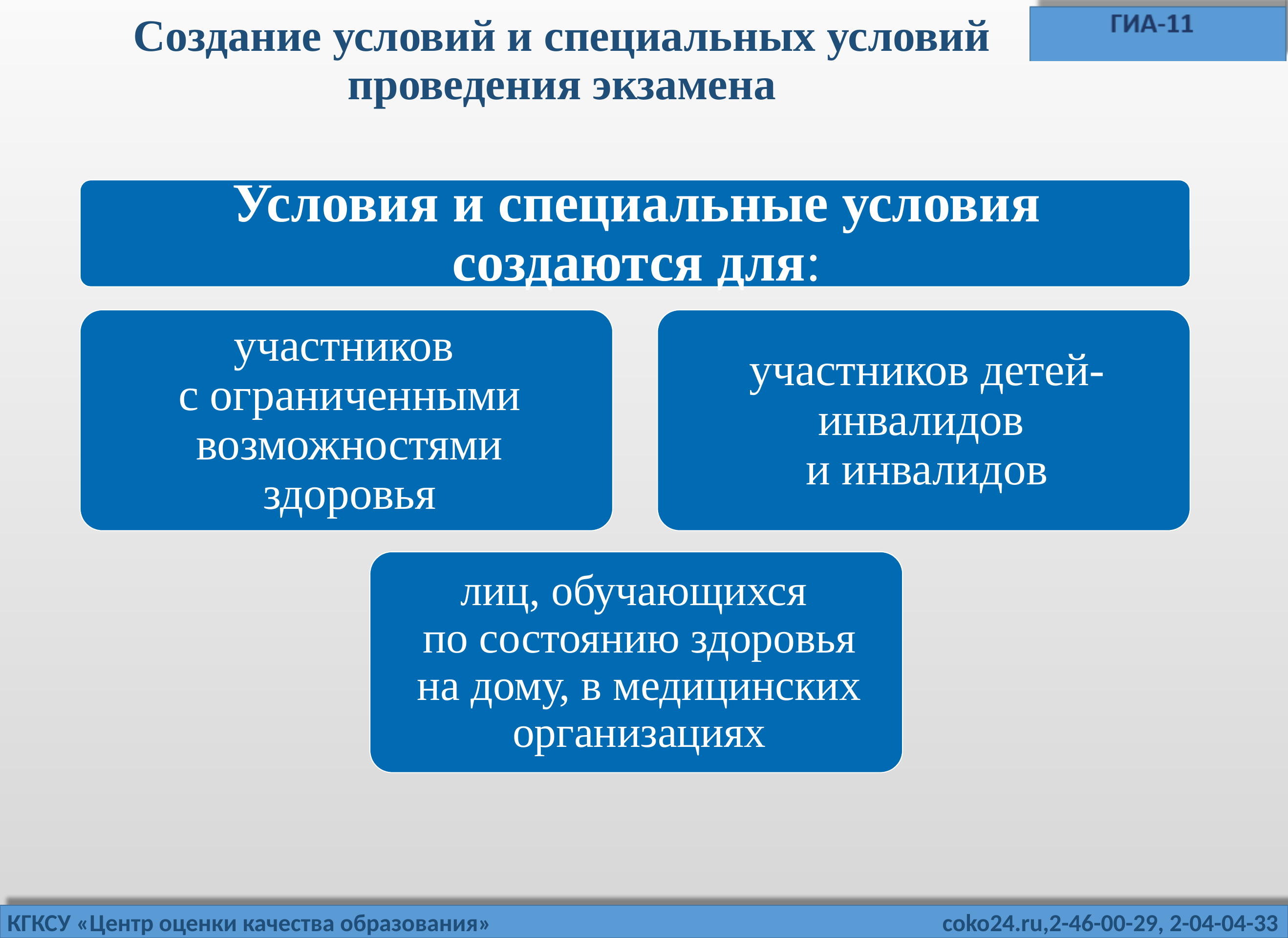

# Создание условий и специальных условий проведения экзамена
Условия и специальные условия создаются для:
участников
с ограниченными возможностями здоровья
лиц, обучающихся
по состоянию здоровья на дому, в медицинских организациях
участников детей-инвалидов
и инвалидов